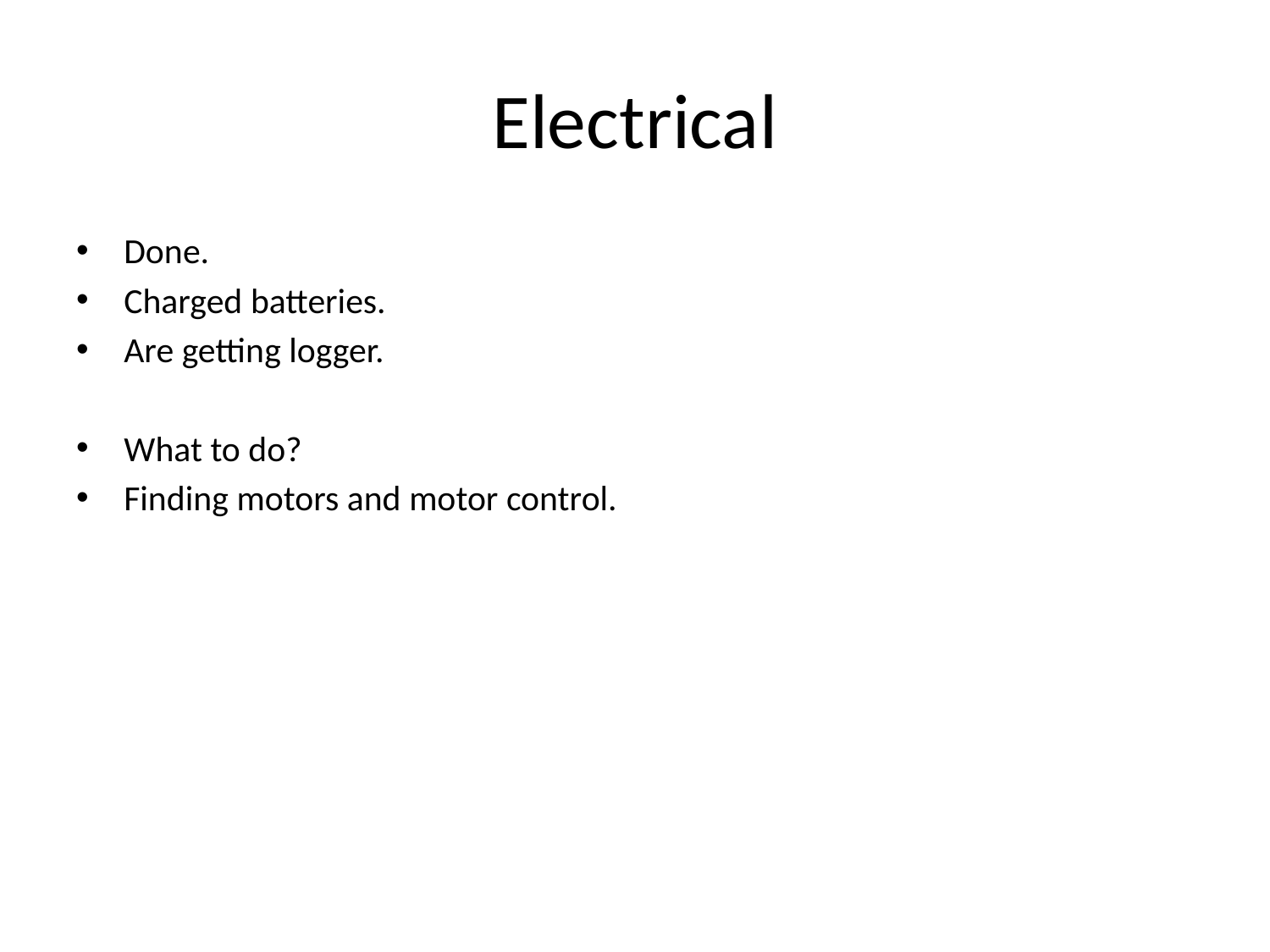

# Electrical
Done.
Charged batteries.
Are getting logger.

What to do?
Finding motors and motor control.